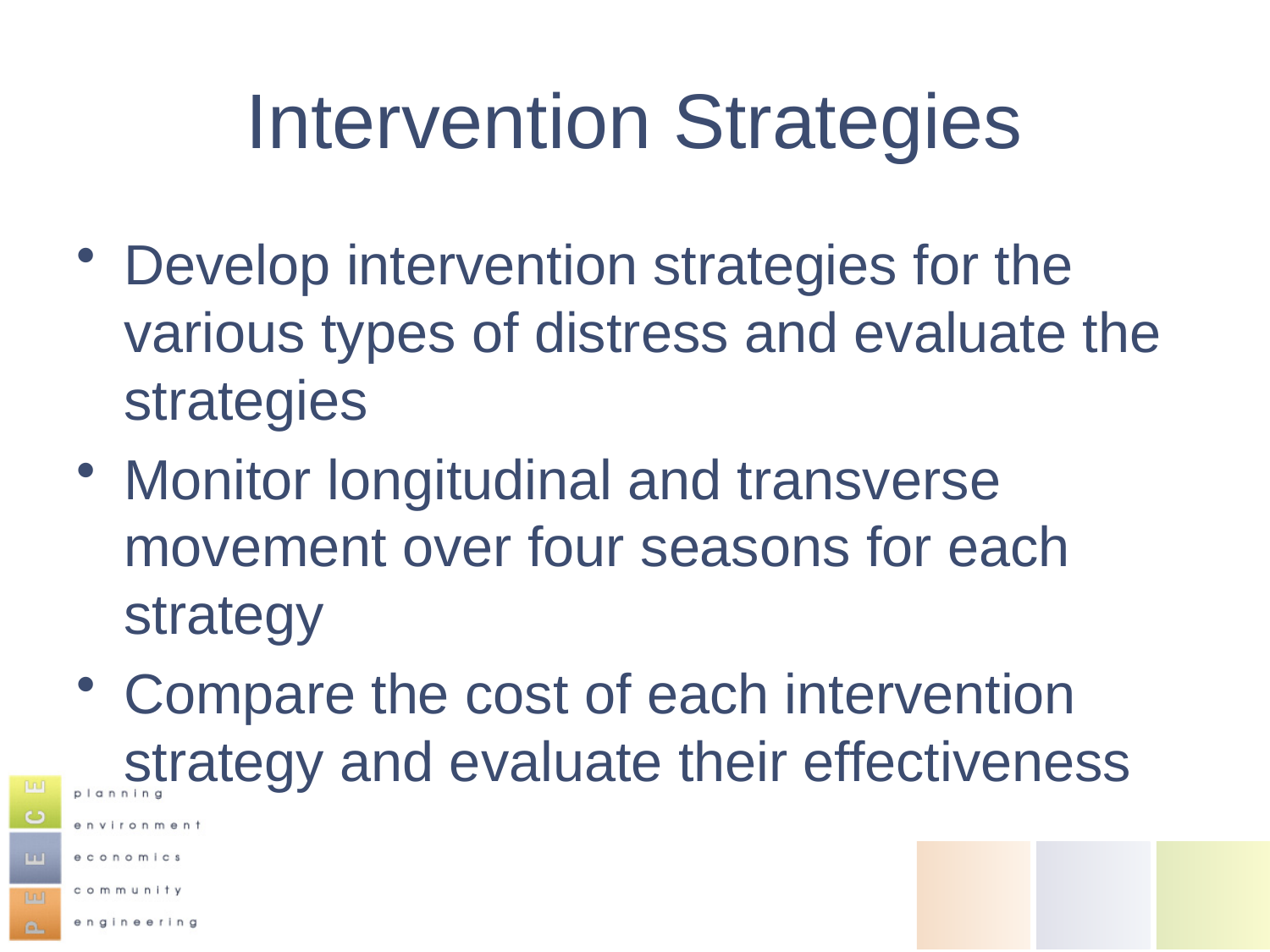

# Intervention Strategies
Develop intervention strategies for the various types of distress and evaluate the strategies
Monitor longitudinal and transverse movement over four seasons for each strategy
Compare the cost of each intervention strategy and evaluate their effectiveness